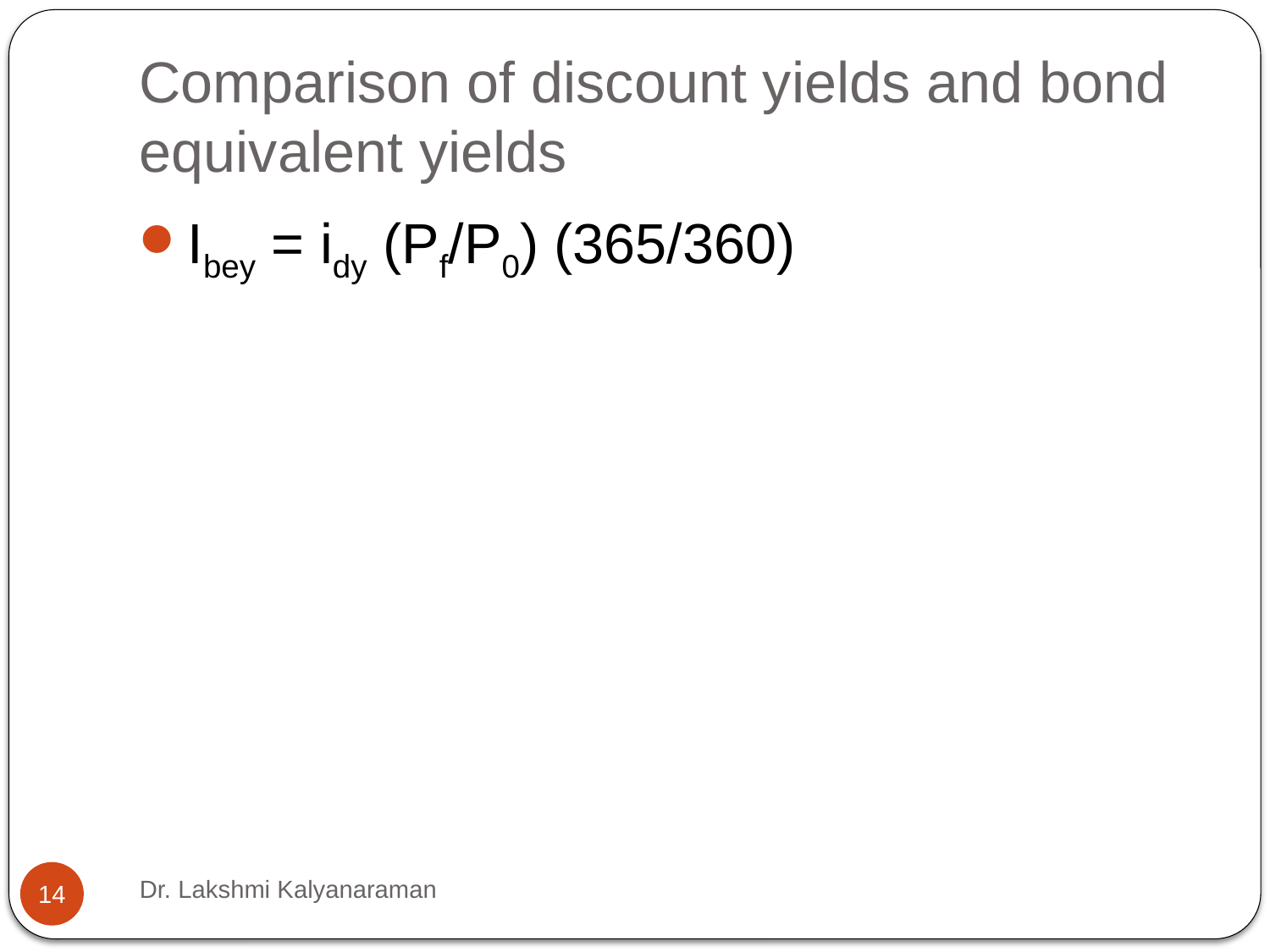

# Comparison of discount yields and bond equivalent yields
Ibey = idy (Pf/P0) (365/360)
Dr. Lakshmi Kalyanaraman
14